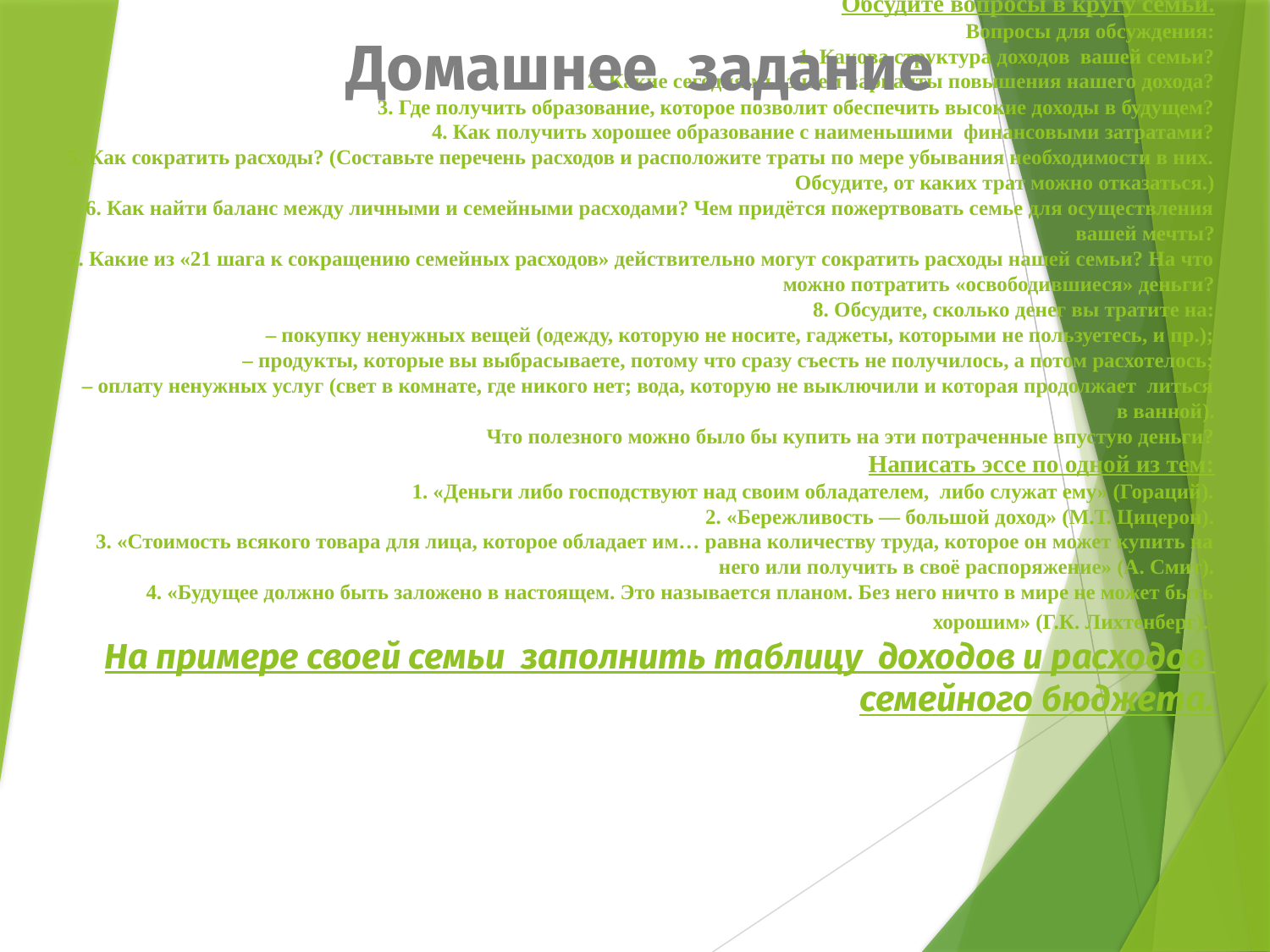

Домашнее  задание
# Обсудите вопросы в кругу семьи. Вопросы для обсуждения: 1. Какова структура доходов  вашей семьи? 2. Какие сегодня мы знаем варианты повышения нашего дохода? 3. Где получить образование, которое позволит обеспечить высокие доходы в будущем? 4. Как получить хорошее образование с наименьшими  финансовыми затратами? 5. Как сократить расходы? (Составьте перечень расходов и расположите траты по мере убывания необходимости в них. Обсудите, от каких трат можно отказаться.) 6. Как найти баланс между личными и семейными расходами? Чем придётся пожертвовать семье для осуществления вашей мечты? 7. Какие из «21 шага к сокращению семейных расходов» действительно могут сократить расходы нашей семьи? На что можно потратить «освободившиеся» деньги? 8. Обсудите, сколько денег вы тратите на: – покупку ненужных вещей (одежду, которую не носите, гаджеты, которыми не пользуетесь, и пр.); – продукты, которые вы выбрасываете, потому что сразу съесть не получилось, а потом расхотелось; – оплату ненужных услуг (свет в комнате, где никого нет; вода, которую не выключили и которая продолжает  литься в ванной). Что полезного можно было бы купить на эти потраченные впустую деньги?  Написать эссе по одной из тем: 1. «Деньги либо господствуют над своим обладателем,  либо служат ему» (Гораций). 2. «Бережливость — большой доход» (М.Т. Цицерон). 3. «Стоимость всякого товара для лица, которое обладает им… равна количеству труда, которое он может купить на него или получить в своё распоряжение» (А. Смит). 4. «Будущее должно быть заложено в настоящем. Это называется планом. Без него ничто в мире не может быть хорошим» (Г.К. Лихтенберг). На примере своей семьи  заполнить таблицу  доходов и расходов  семейного бюджета.